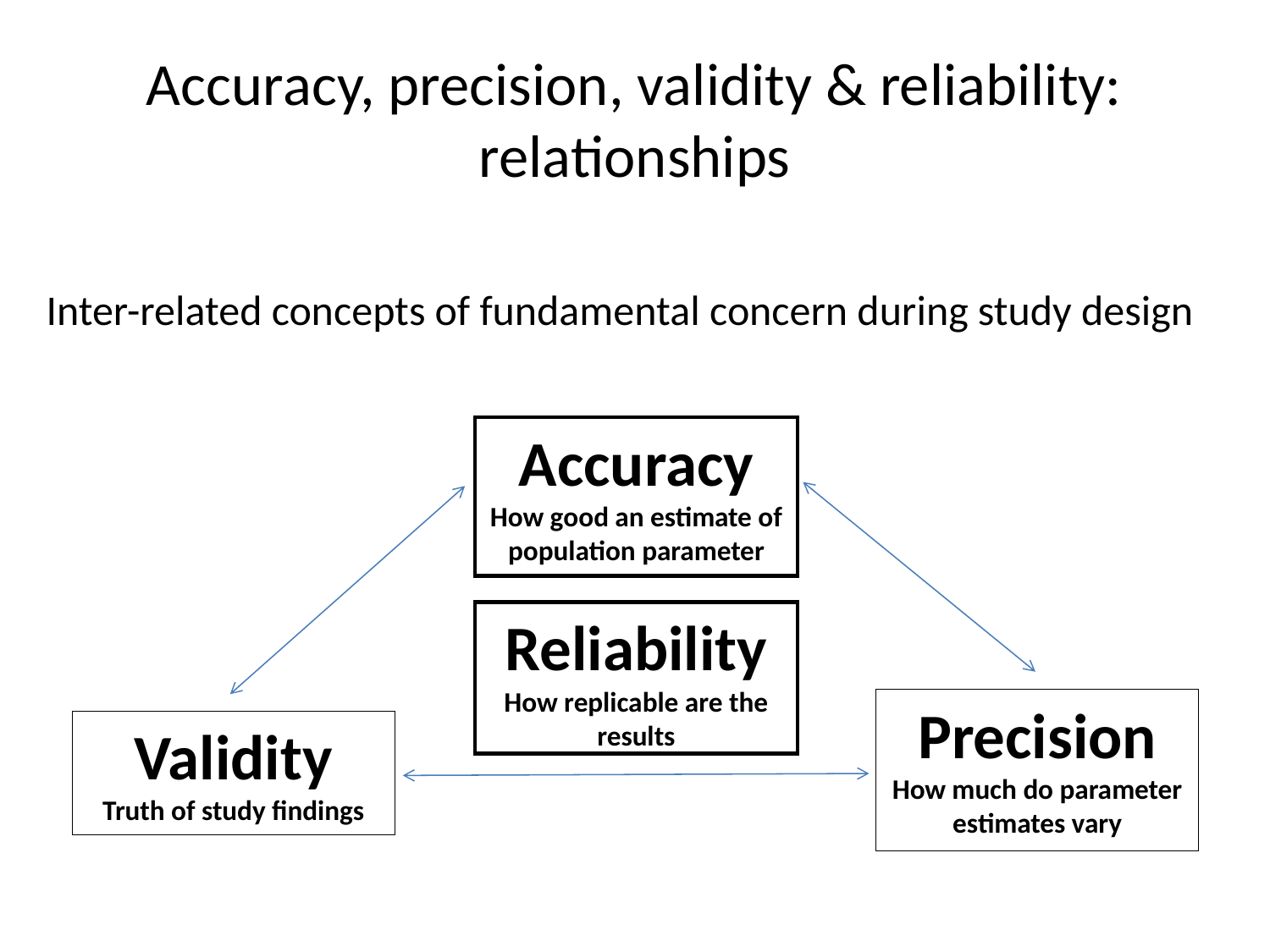

# Accuracy, precision, validity & reliability: relationships
Inter-related concepts of fundamental concern during study design
Accuracy
How good an estimate of population parameter
Reliability
How replicable are the results
Precision
How much do parameter estimates vary
Validity
Truth of study findings